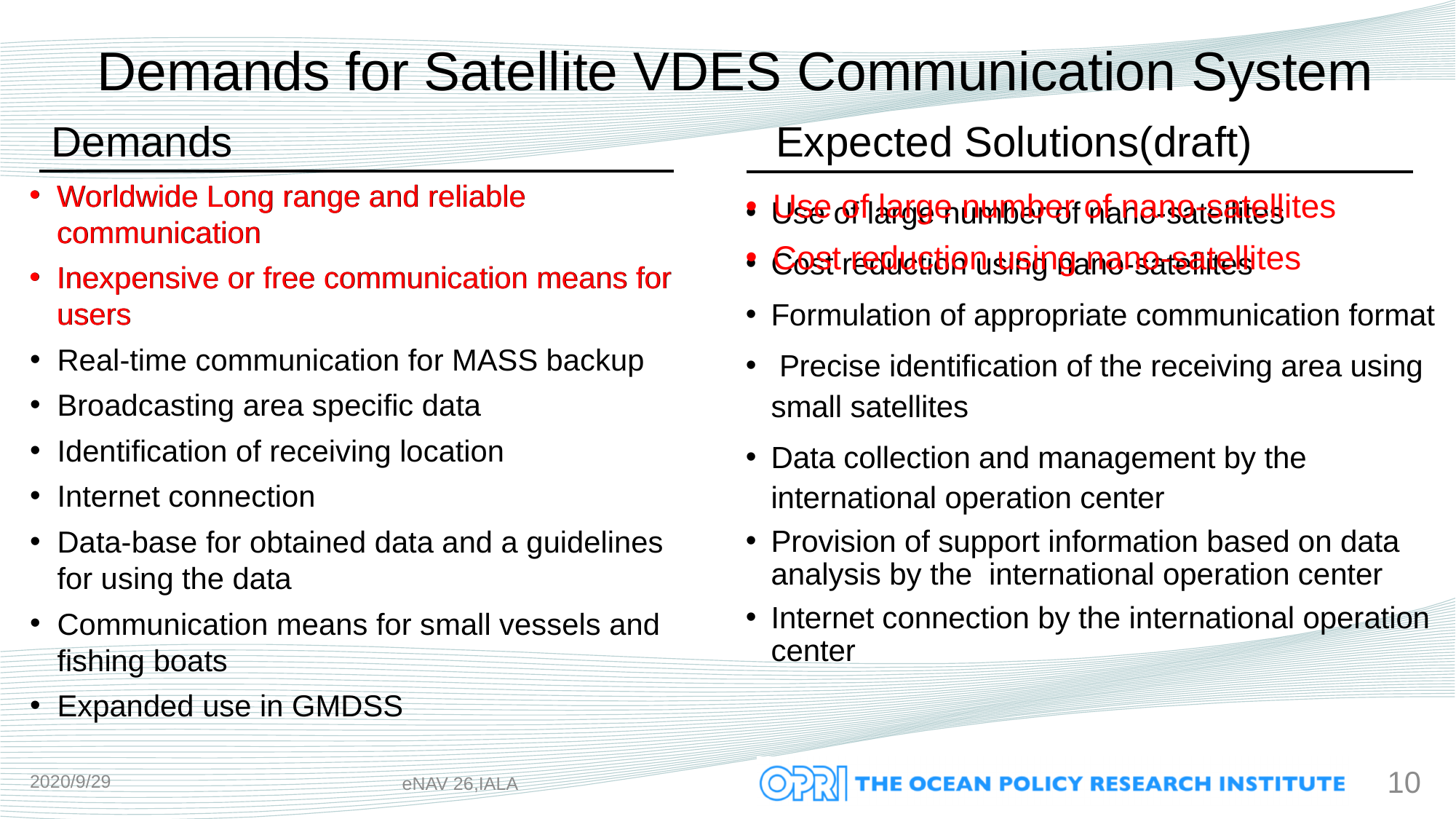

# Demands for Satellite VDES Communication System
Demands
Expected Solutions(draft)
Worldwide Long range and reliable communication
Inexpensive or free communication means for users
Worldwide Long range and reliable communication
Inexpensive or free communication means for users
Real-time communication for MASS backup
Broadcasting area specific data
Identification of receiving location
Internet connection
Data-base for obtained data and a guidelines for using the data
Communication means for small vessels and fishing boats
Expanded use in GMDSS

Use of large number of nano-satellites
Cost reduction using nano-satellites
Use of large number of nano-satellites
Cost reduction using nano-satellites
Formulation of appropriate communication format
 Precise identification of the receiving area using small satellites
Data collection and management by the international operation center
Provision of support information based on data analysis by the  international operation center
Internet connection by the international operation center

2020/9/29
10
eNAV 26,IALA